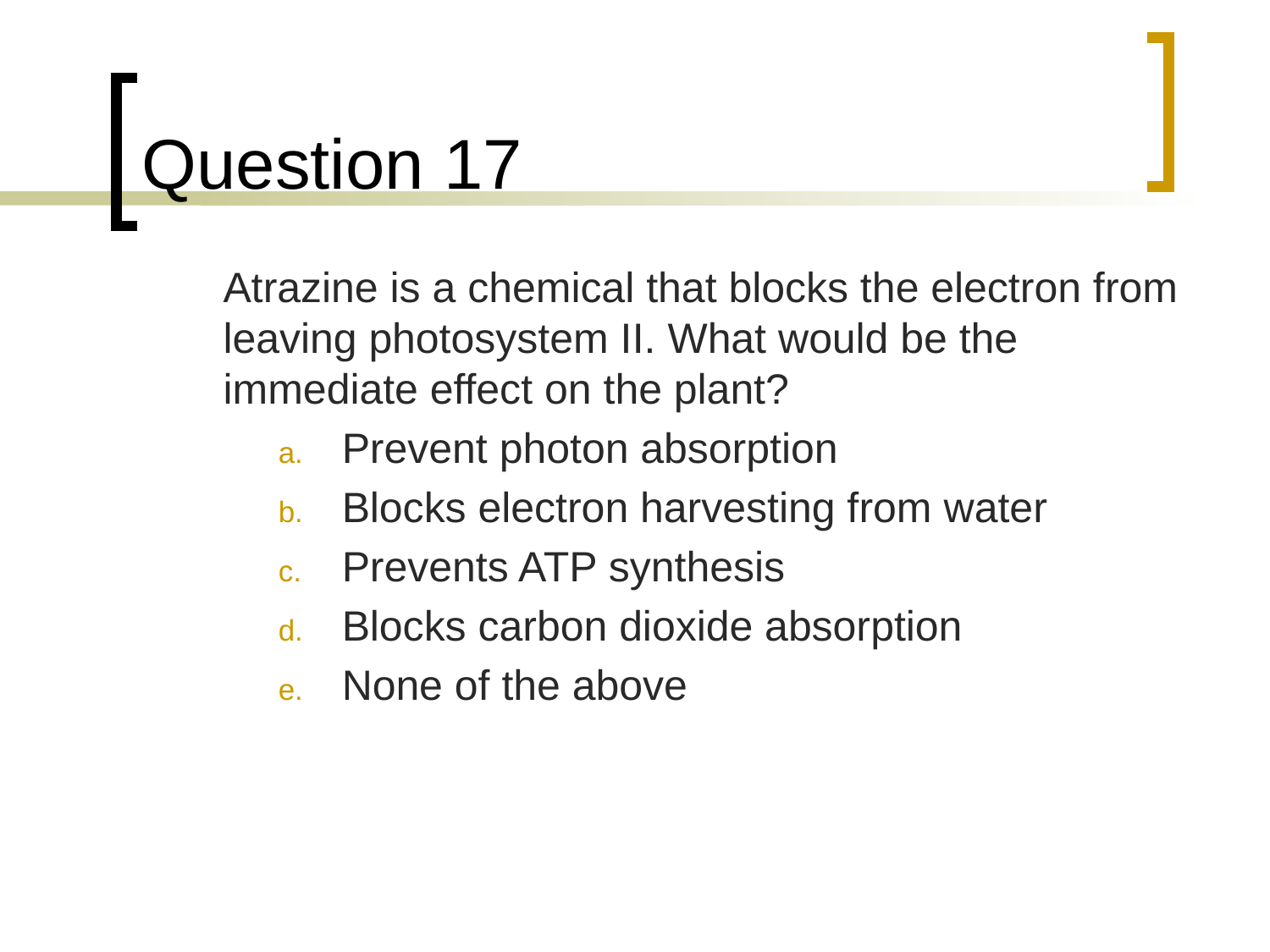

# Question 17
	Atrazine is a chemical that blocks the electron from leaving photosystem II. What would be the immediate effect on the plant?
Prevent photon absorption
Blocks electron harvesting from water
Prevents ATP synthesis
Blocks carbon dioxide absorption
None of the above